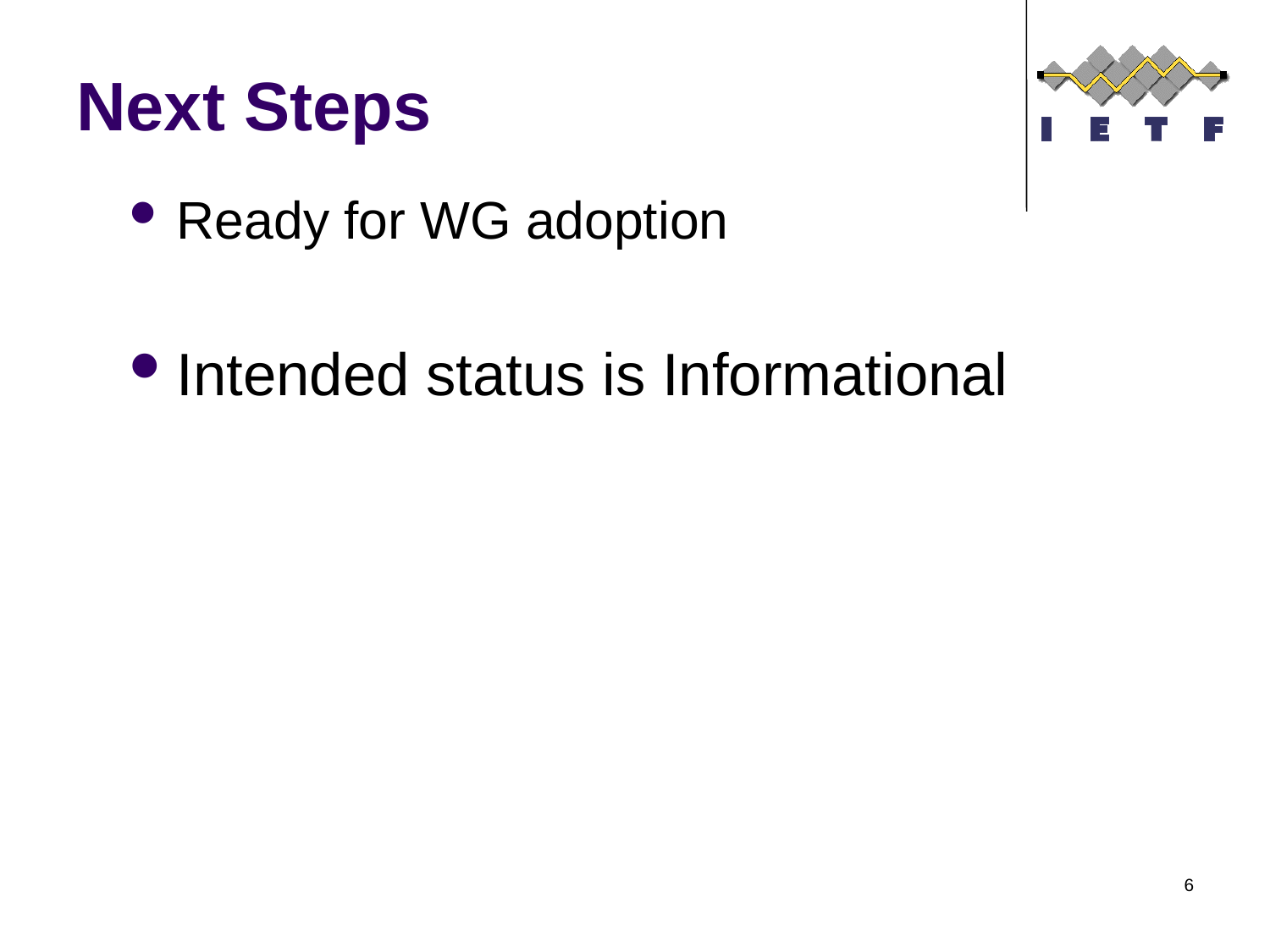

Next Steps
Ready for WG adoption

Intended status is Informational
6